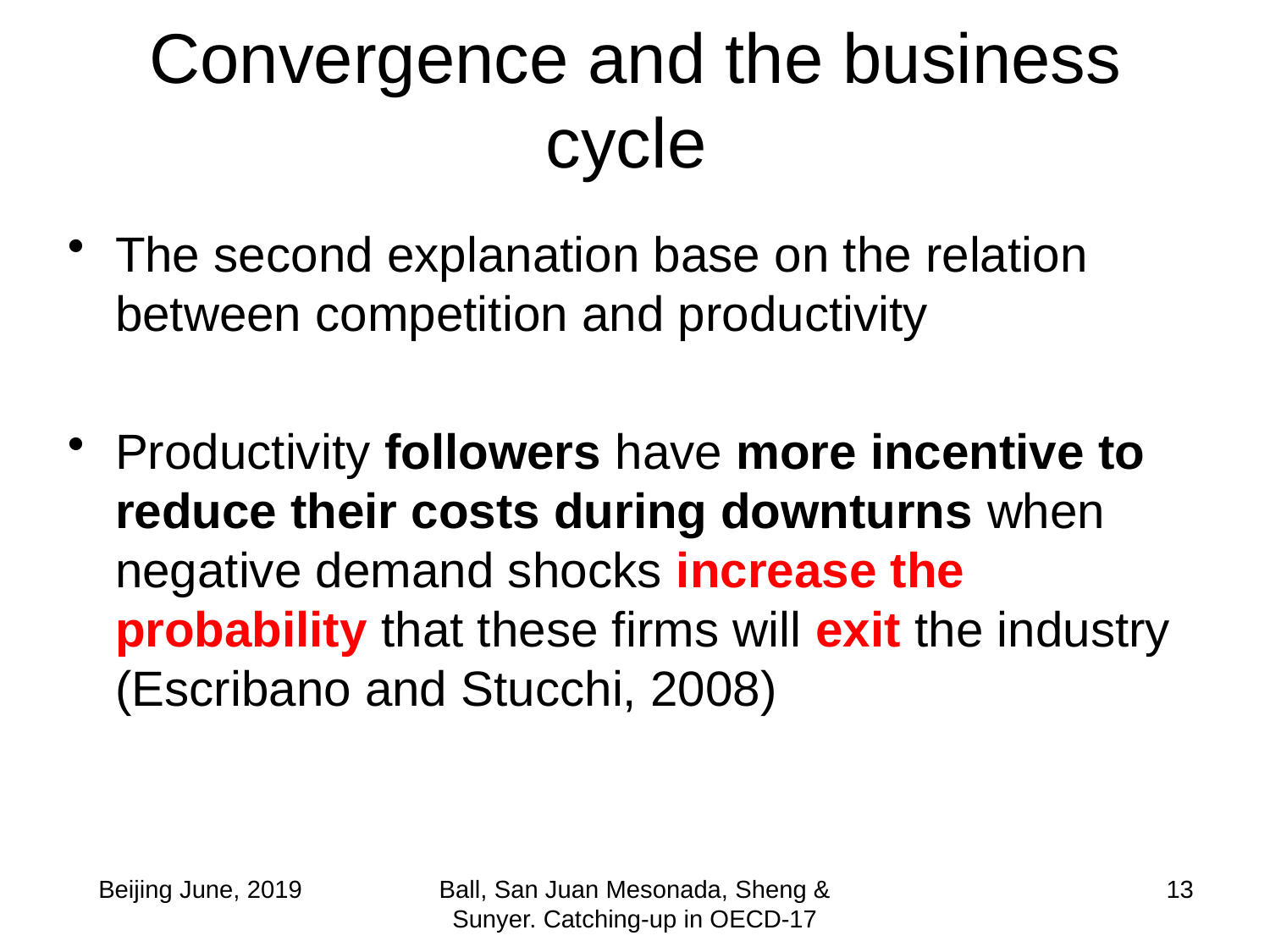

# Convergence and the business cycle
The second explanation base on the relation between competition and productivity

Productivity followers have more incentive to reduce their costs during downturns when negative demand shocks increase the probability that these firms will exit the industry (Escribano and Stucchi, 2008)
 Beijing June, 2019
Ball, San Juan Mesonada, Sheng & Sunyer. Catching-up in OECD-17
13